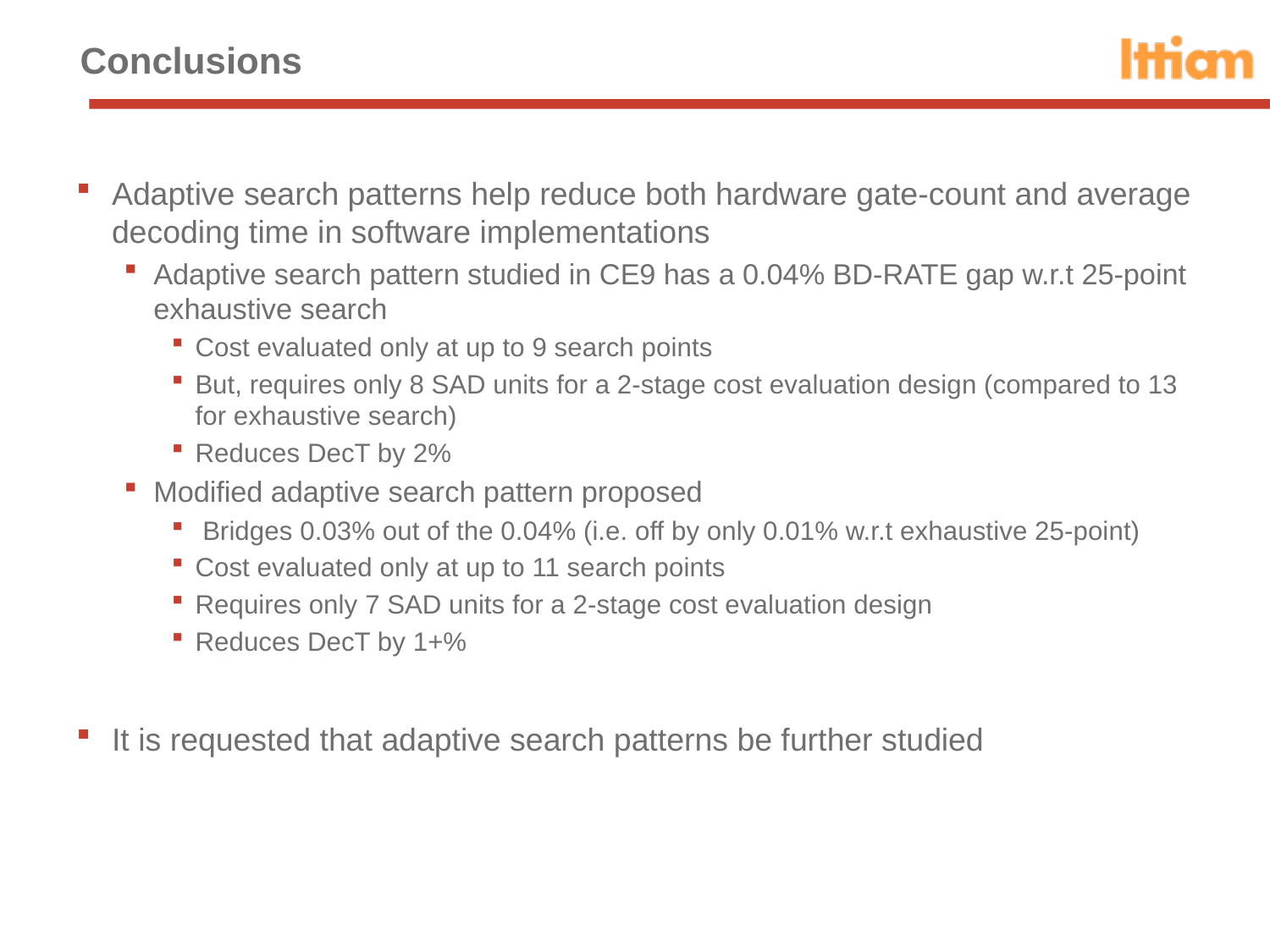

# Conclusions
Adaptive search patterns help reduce both hardware gate-count and average decoding time in software implementations
Adaptive search pattern studied in CE9 has a 0.04% BD-RATE gap w.r.t 25-point exhaustive search
Cost evaluated only at up to 9 search points
But, requires only 8 SAD units for a 2-stage cost evaluation design (compared to 13 for exhaustive search)
Reduces DecT by 2%
Modified adaptive search pattern proposed
 Bridges 0.03% out of the 0.04% (i.e. off by only 0.01% w.r.t exhaustive 25-point)
Cost evaluated only at up to 11 search points
Requires only 7 SAD units for a 2-stage cost evaluation design
Reduces DecT by 1+%

It is requested that adaptive search patterns be further studied